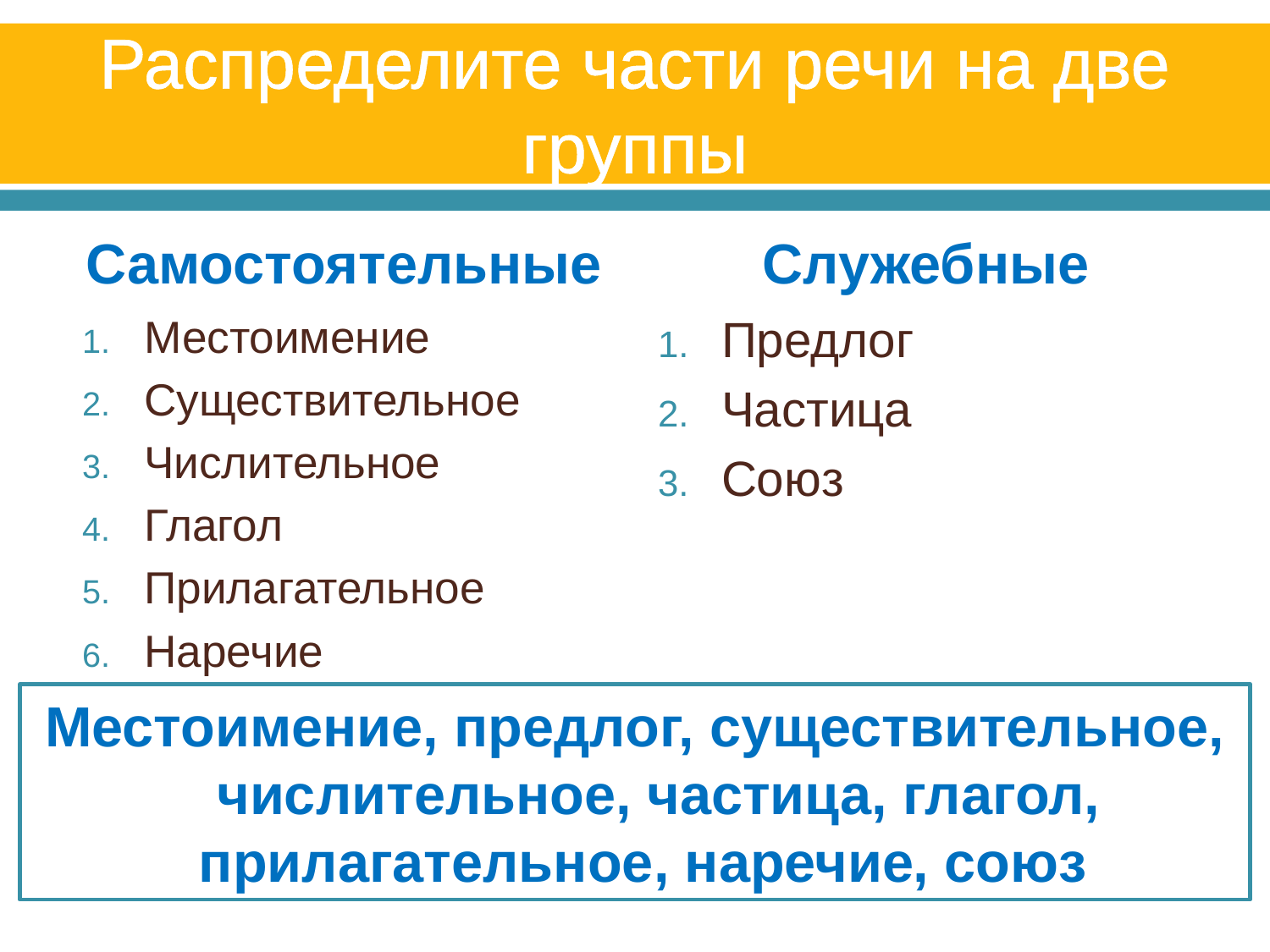

# Распределите части речи на две группы
Самостоятельные
Служебные
Местоимение
Существительное
Числительное
Глагол
Прилагательное
Наречие

Предлог
Частица
Союз

Местоимение, предлог, существительное, числительное, частица, глагол, прилагательное, наречие, союз